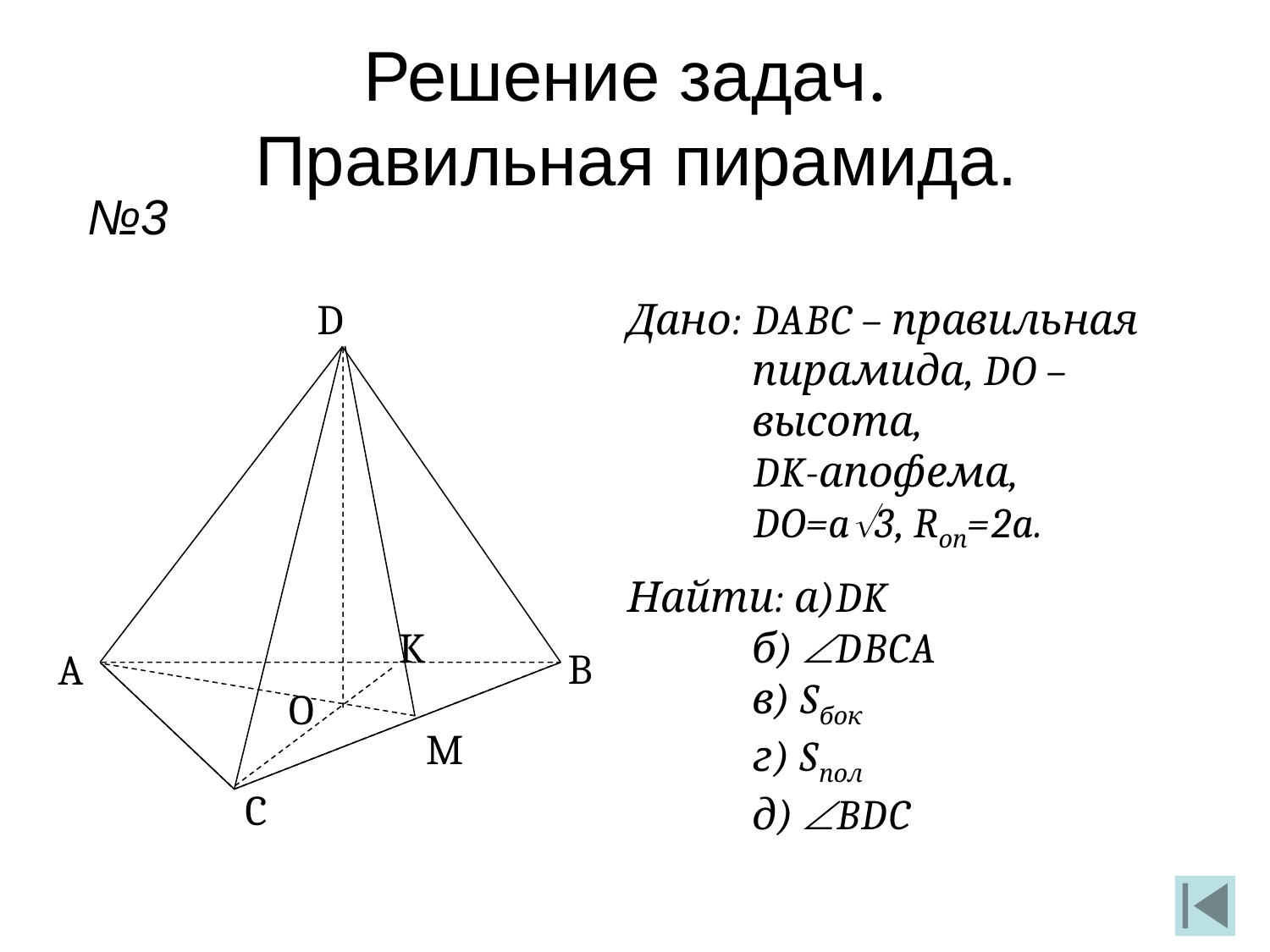

Решение задач.
Правильная пирамида.
№3
D
Дано: DABC – правильная пирамида, DO – высота,
DK-апофема,
DO=a√3, Rоп=2a.
Найти: а)DK
б) ∠DBCA
в) Sбок
г) Sпол
д) ∠BDC

K
B
A

O
M
C